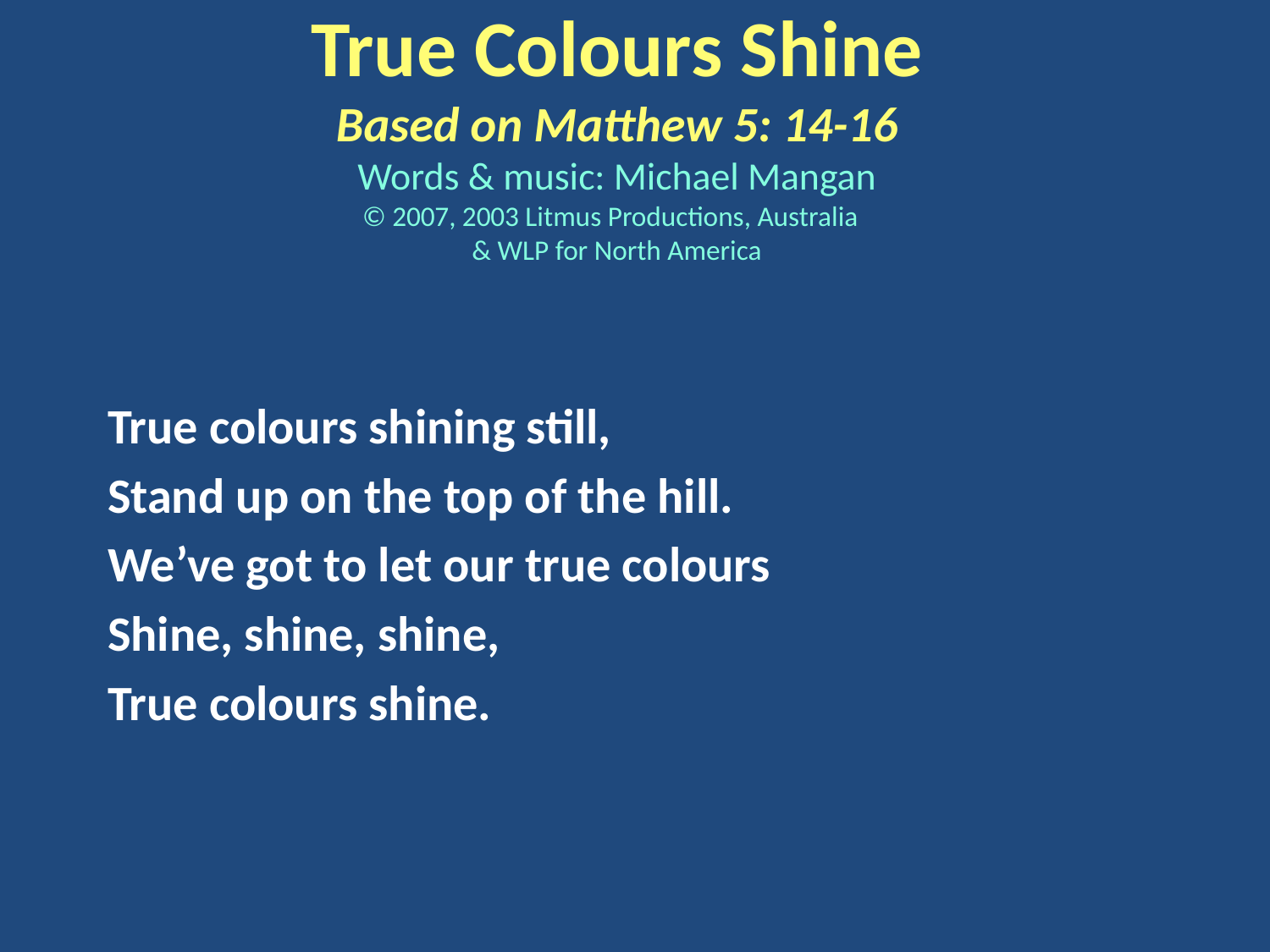

True Colours Shine
Based on Matthew 5: 14-16
Words & music: Michael Mangan
© 2007, 2003 Litmus Productions, Australia
& WLP for North America
True colours shining still,
Stand up on the top of the hill.
We’ve got to let our true colours
Shine, shine, shine,
True colours shine.